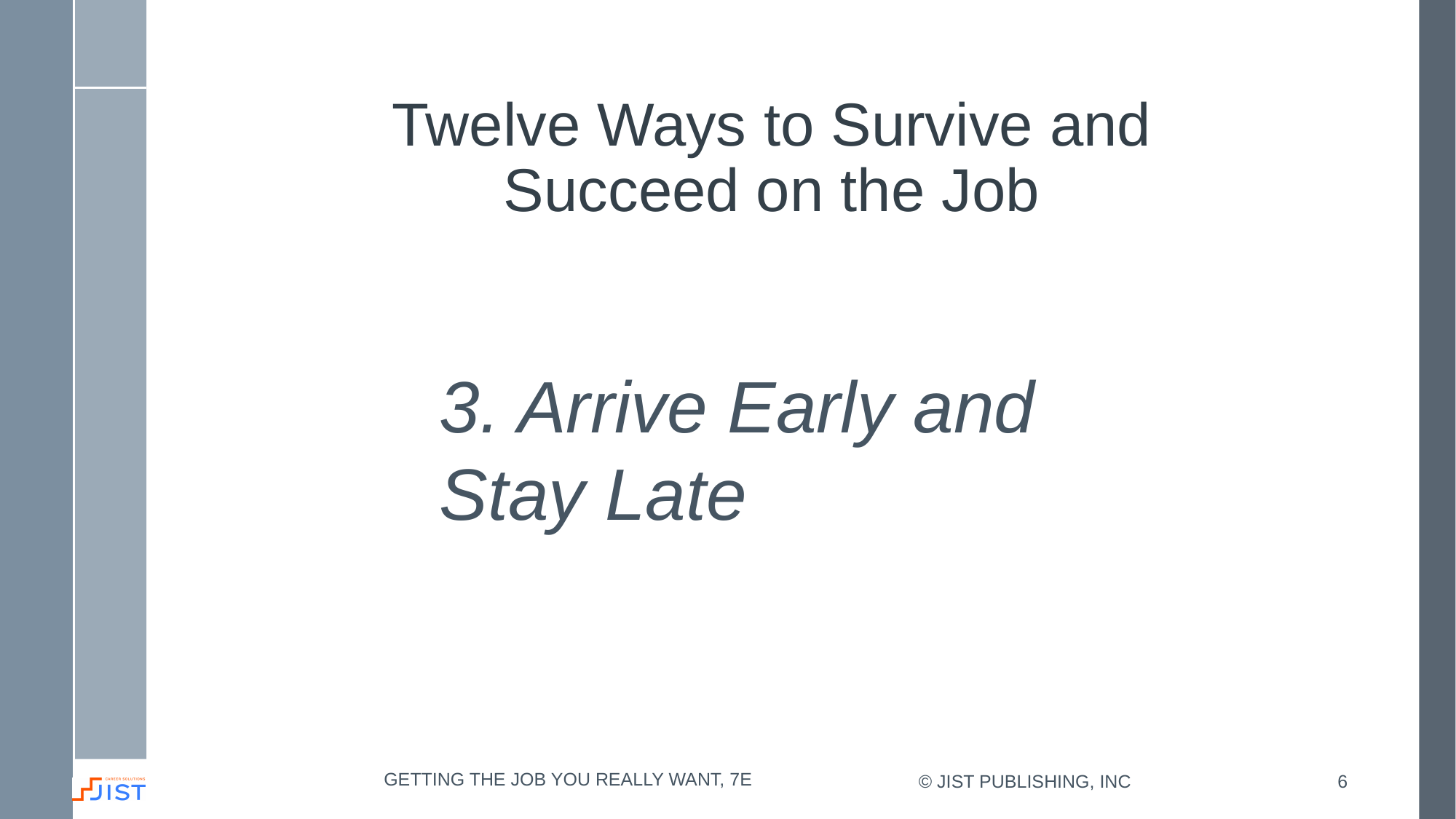

# Twelve Ways to Survive and Succeed on the Job
3. Arrive Early and Stay Late
Getting the job you really want, 7e
© JIST Publishing, Inc
6